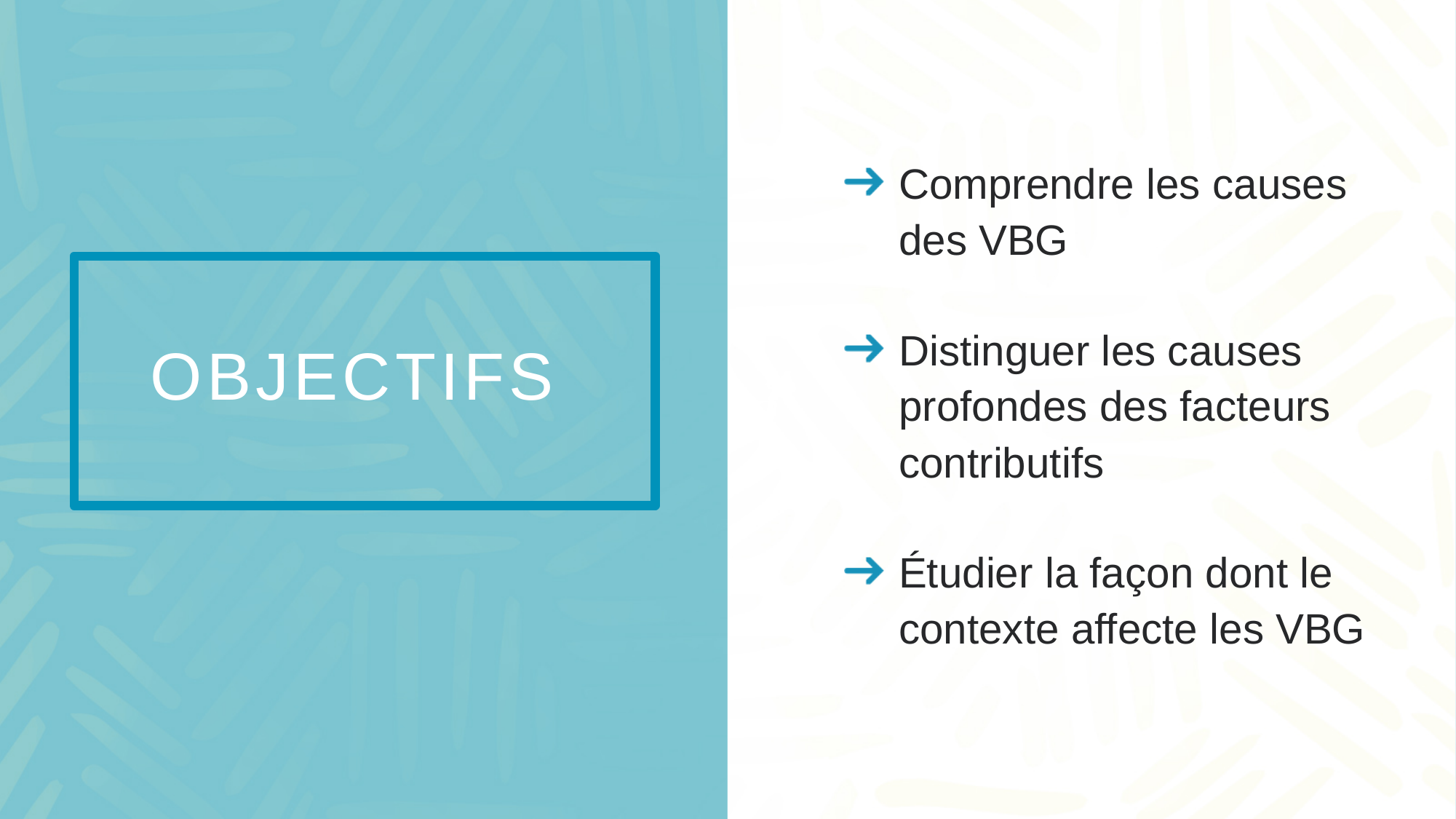

Comprendre les causes des VBG
Distinguer les causes profondes des facteurs contributifs
Étudier la façon dont le contexte affecte les VBG

# Objectifs